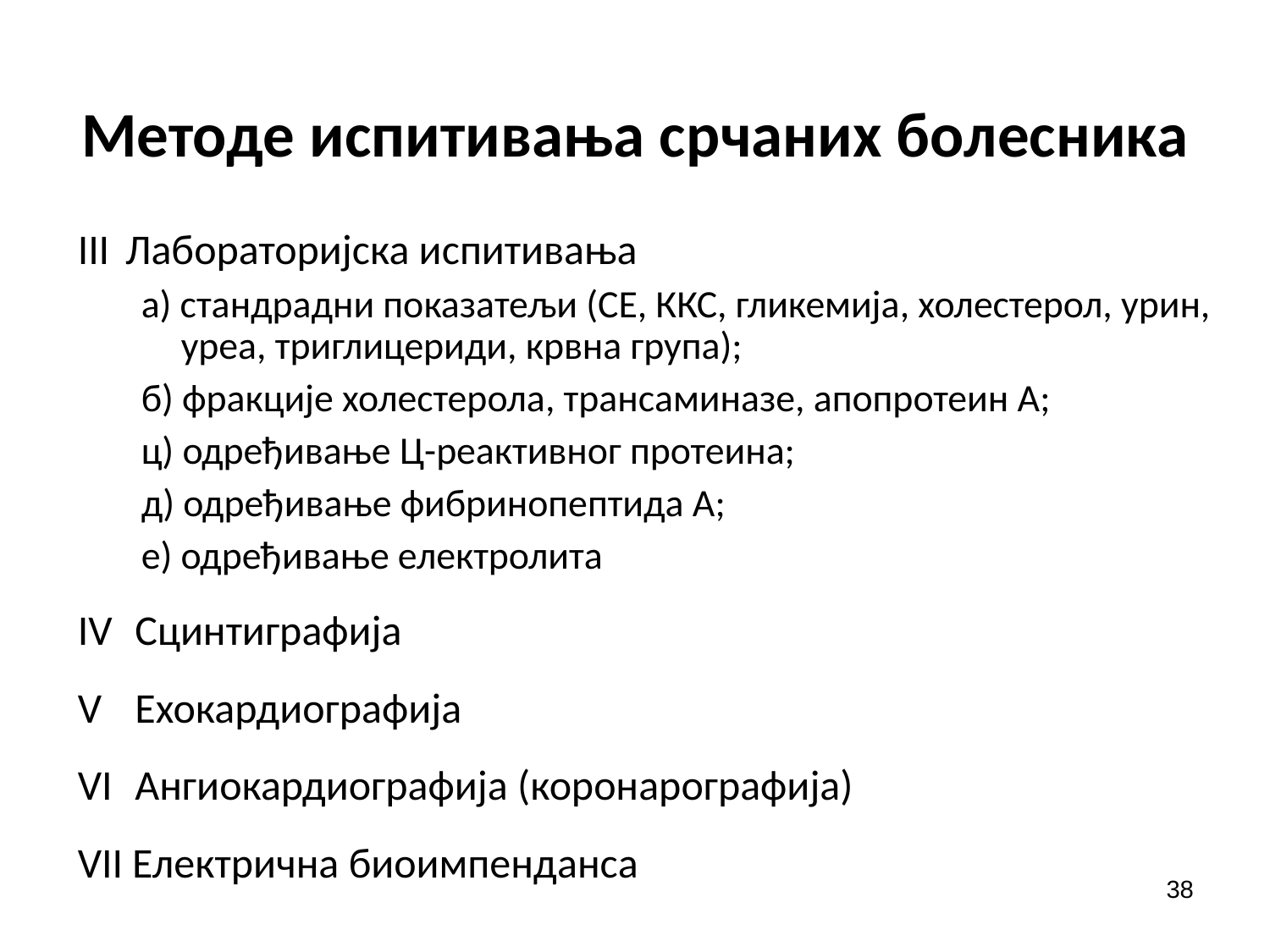

# Методе испитивања срчаних болесника
III	Лабораторијска испитивања
а) стандрадни показатељи (СЕ, ККС, гликемија, холестерол, урин, уреа, триглицериди, крвна група);
б) фракције холестерола, трансаминазе, апопротеин А;
ц) одређивање Ц-реактивног протеина;
д) одређивање фибринопептида А;
е) одређивање електролита
IV	 Сцинтиграфија
V	 Ехокардиографија
VI	 Ангиокардиографија (коронарографија)
VII Електрична биоимпенданса
38